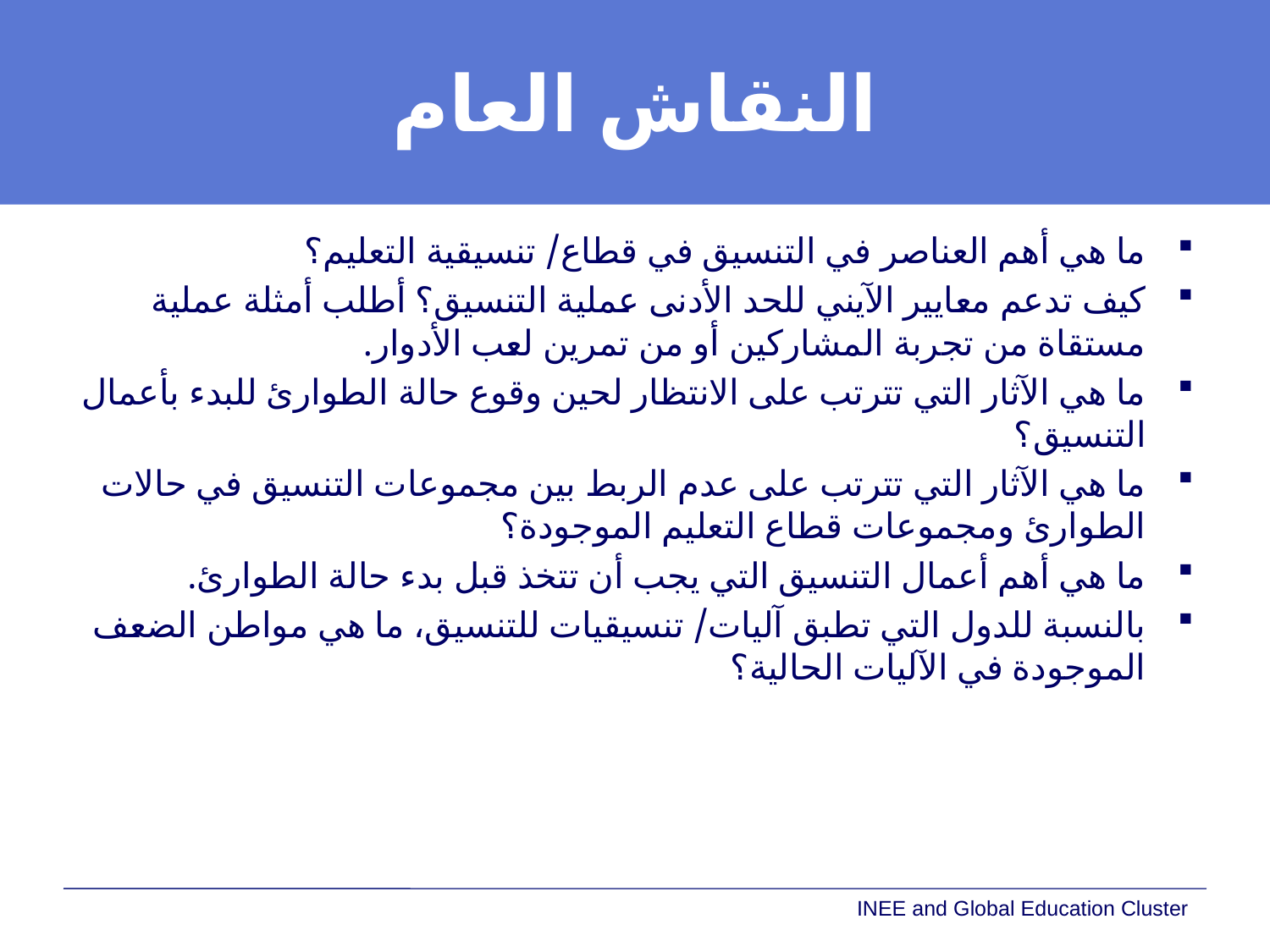

# النقاش العام
ما هي أهم العناصر في التنسيق في قطاع/ تنسيقية التعليم؟
كيف تدعم معايير الآيني للحد الأدنى عملية التنسيق؟ أطلب أمثلة عملية مستقاة من تجربة المشاركين أو من تمرين لعب الأدوار.
ما هي الآثار التي تترتب على الانتظار لحين وقوع حالة الطوارئ للبدء بأعمال التنسيق؟
ما هي الآثار التي تترتب على عدم الربط بين مجموعات التنسيق في حالات الطوارئ ومجموعات قطاع التعليم الموجودة؟
ما هي أهم أعمال التنسيق التي يجب أن تتخذ قبل بدء حالة الطوارئ.
بالنسبة للدول التي تطبق آليات/ تنسيقيات للتنسيق، ما هي مواطن الضعف الموجودة في الآليات الحالية؟
INEE and Global Education Cluster